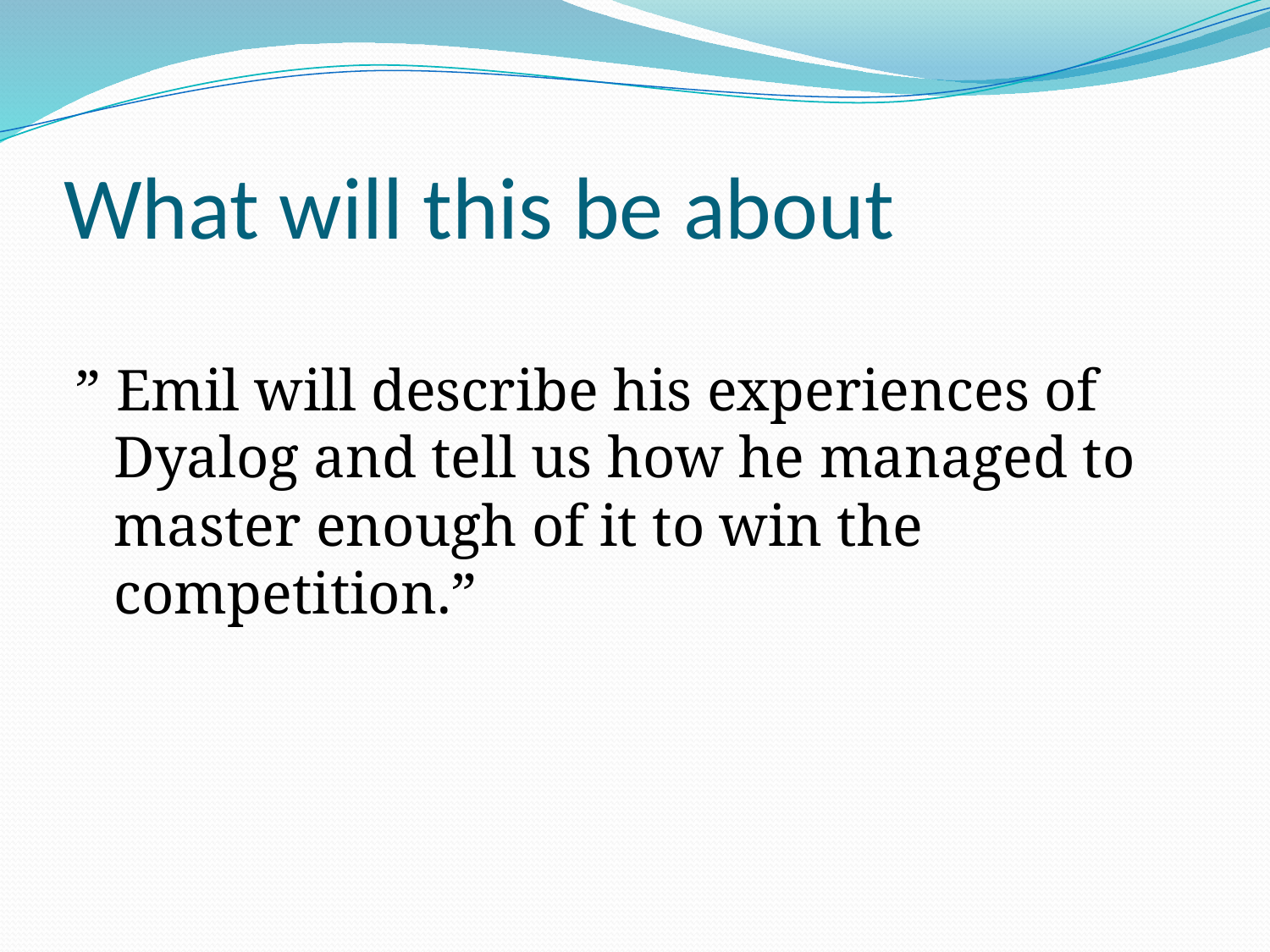

# What will this be about

” Emil will describe his experiences of Dyalog and tell us how he managed to master enough of it to win the competition.”